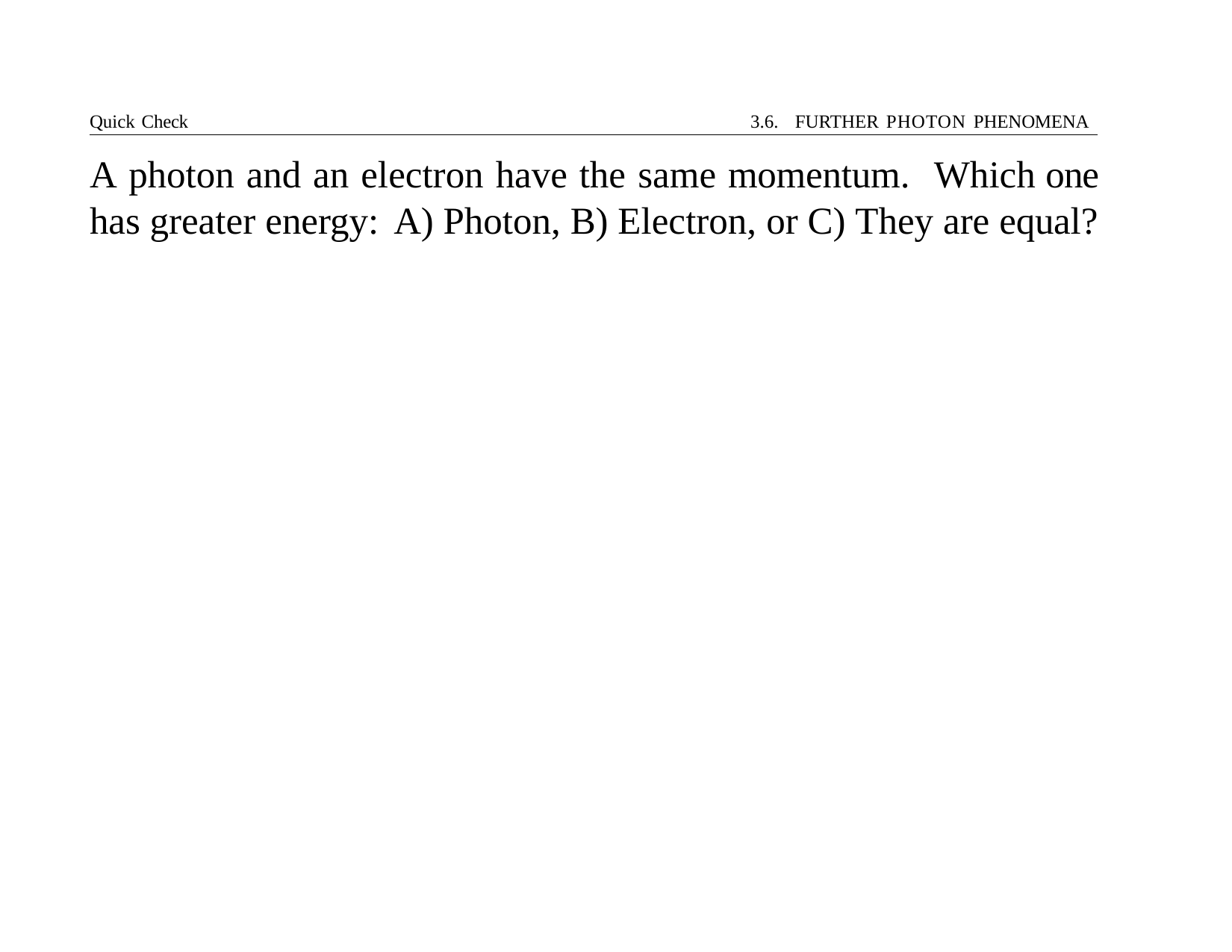

Quick Check	3.6.  FURTHER PHOTON PHENOMENA

# A photon and an electron have the same momentum.	Which one has greater energy: A) Photon, B) Electron, or C) They are equal?